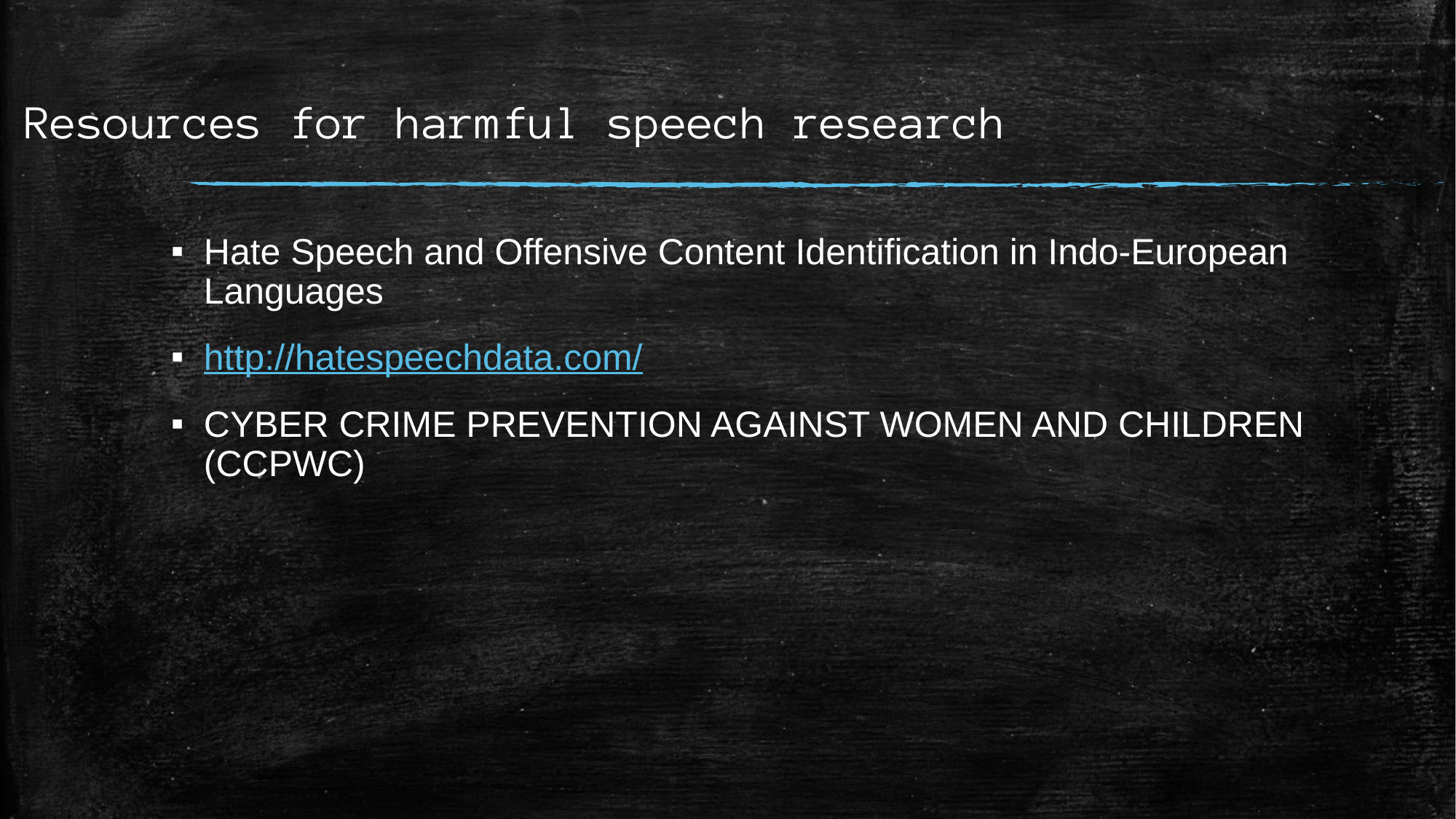

# Resources for harmful speech research
Hate Speech and Offensive Content Identification in Indo-European Languages
http://hatespeechdata.com/
CYBER CRIME PREVENTION AGAINST WOMEN AND CHILDREN (CCPWC)